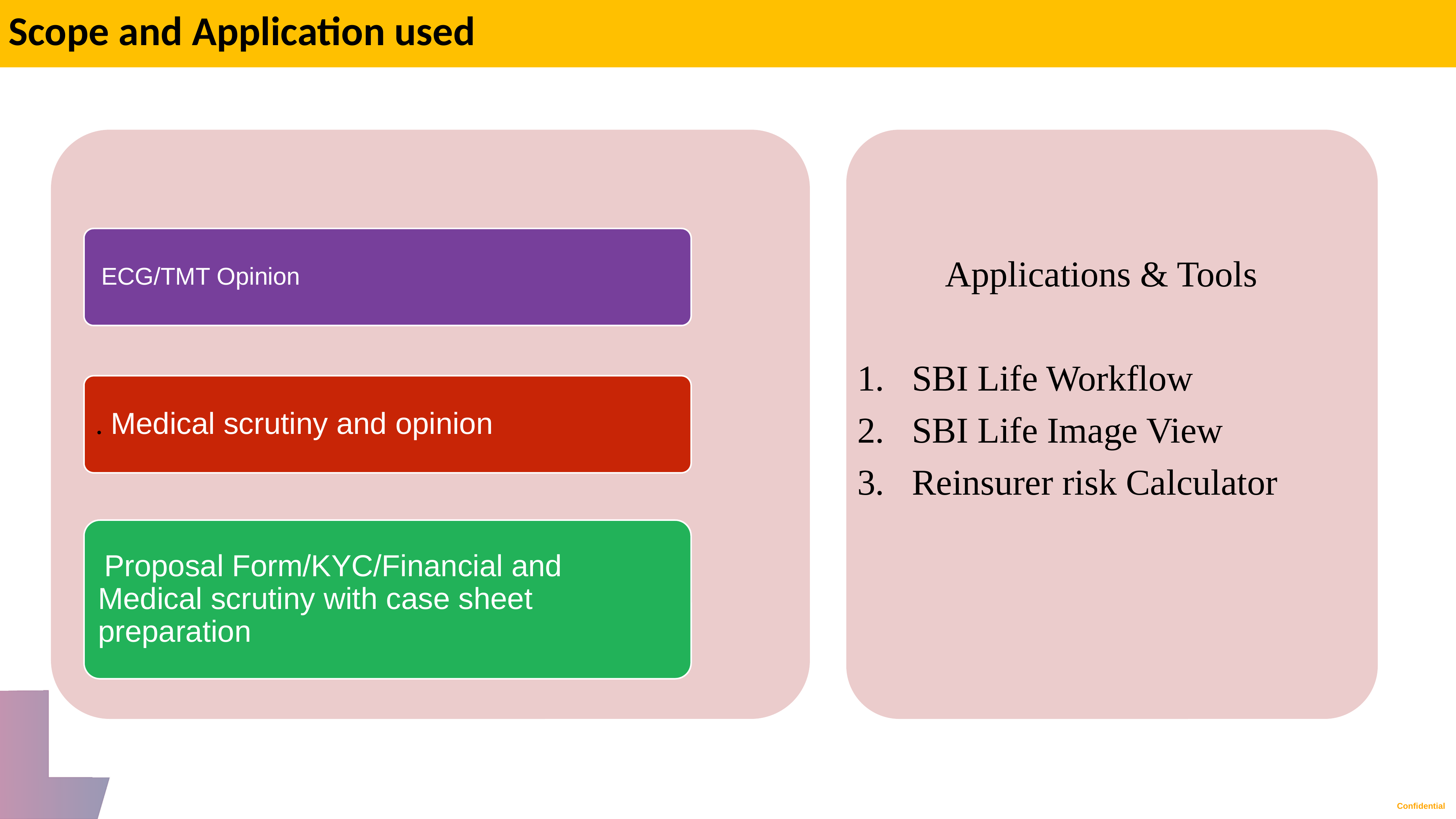

Scope and Application used

. Medical scrutiny and opinion
 Proposal Form/KYC/Financial and Medical scrutiny with case sheet preparation
 ECG/TMT Opinion

Applications & Tools

SBI Life Workflow
SBI Life Image View
Reinsurer risk Calculator